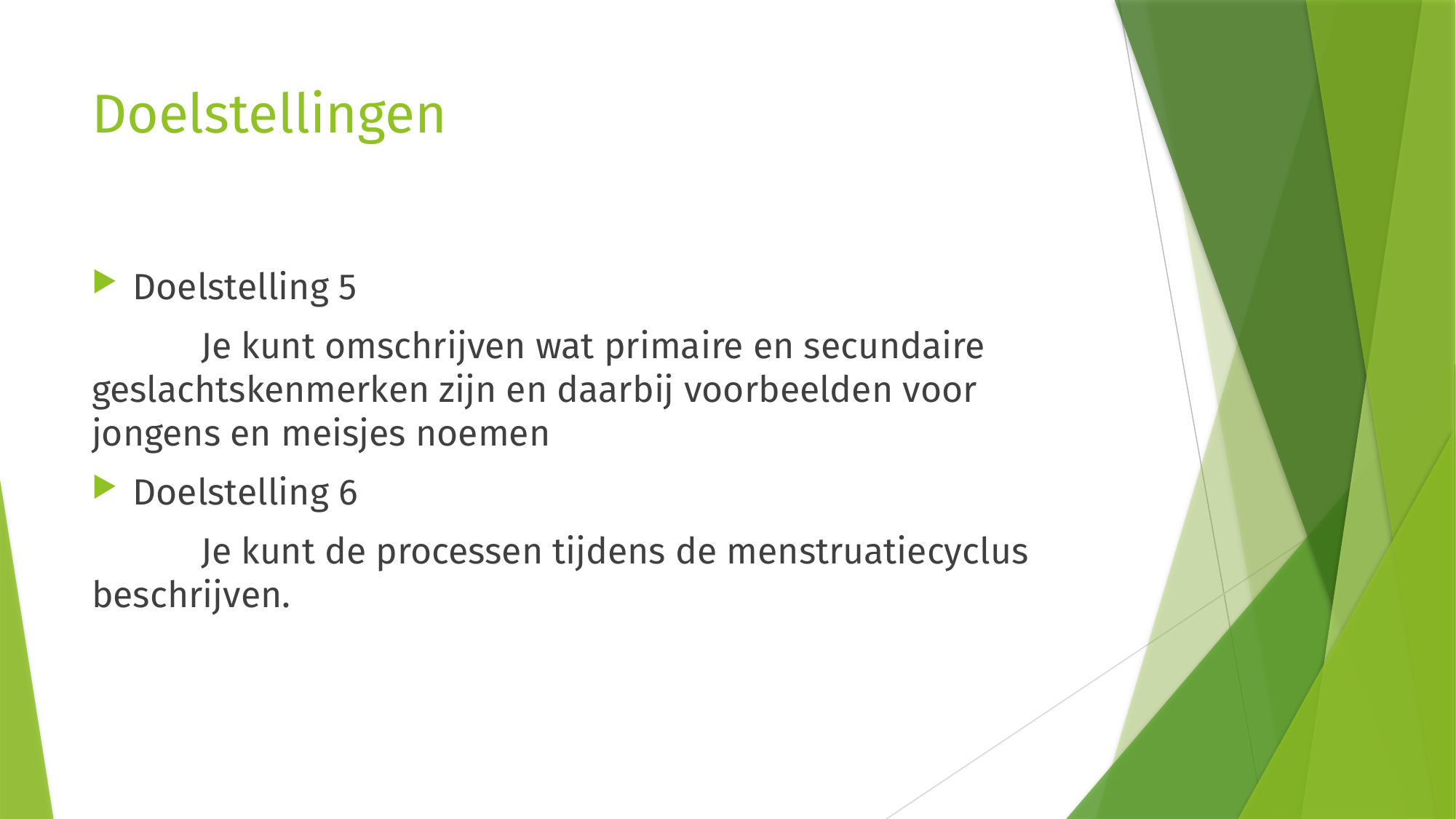

# Doelstellingen
Doelstelling 5
	Je kunt omschrijven wat primaire en secundaire 	geslachtskenmerken zijn en daarbij voorbeelden voor 	jongens en meisjes noemen
Doelstelling 6
	Je kunt de processen tijdens de menstruatiecyclus 	beschrijven.